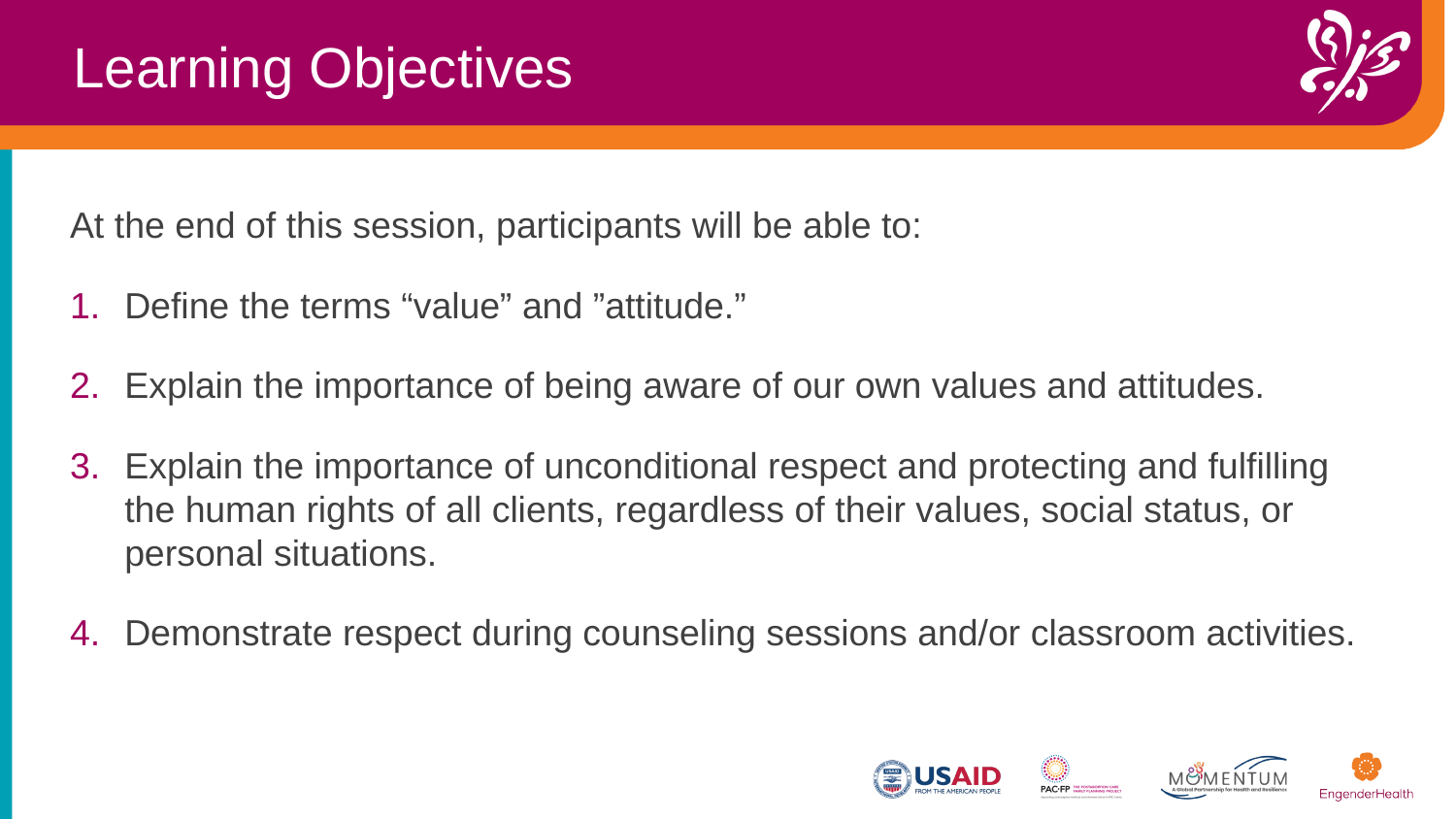

Learning Objectives
At the end of this session, participants will be able to:​
Define the terms “value” and ”attitude.”​
Explain the importance of being aware of our own values and attitudes.​
Explain the importance of unconditional respect and protecting and fulfilling the human rights of all clients, regardless of their values, social status, or personal situations.​
Demonstrate respect during counseling sessions and/or classroom activities.​